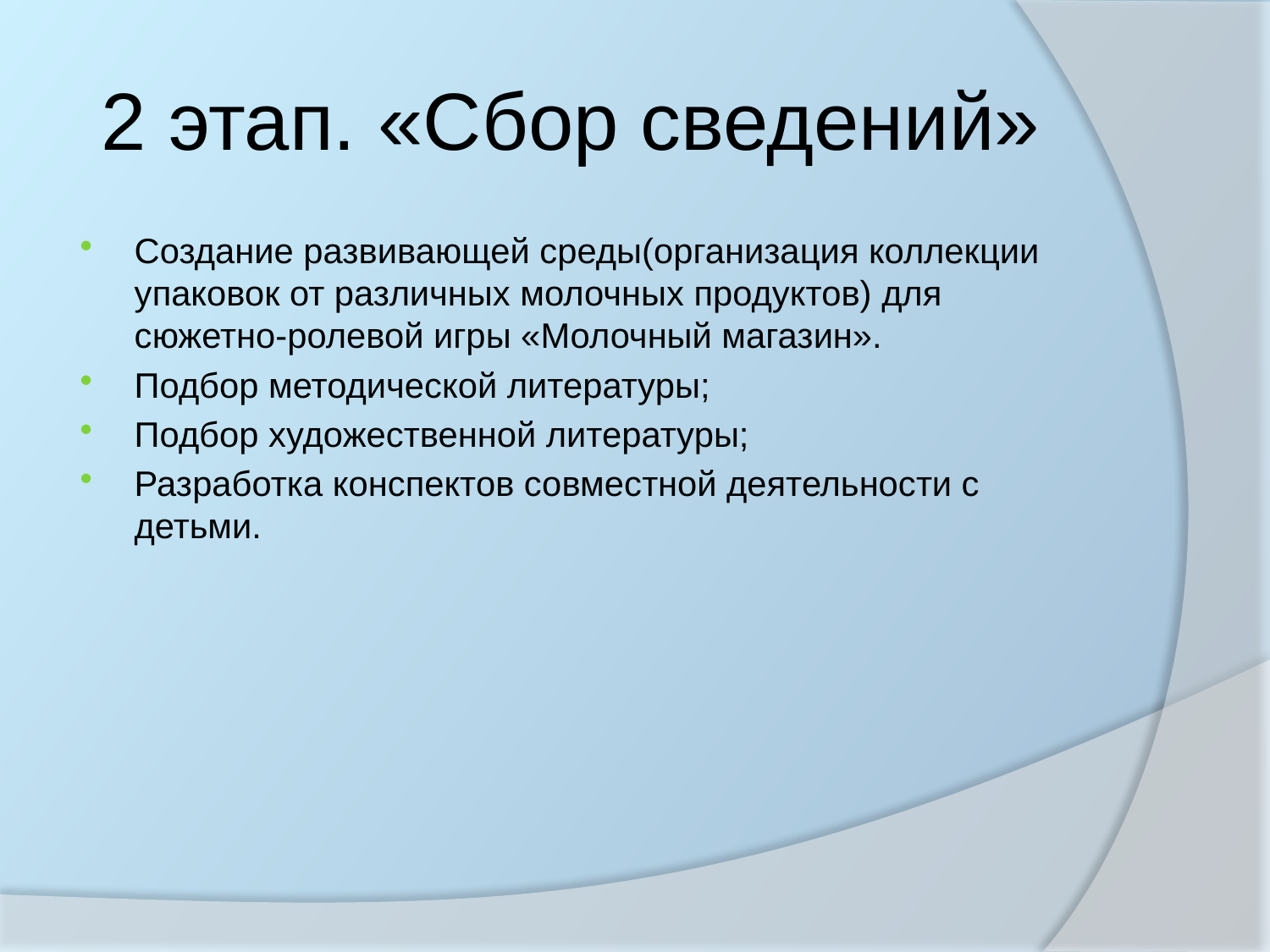

# 2 этап. «Сбор сведений»
Создание развивающей среды(организация коллекции упаковок от различных молочных продуктов) для сюжетно-ролевой игры «Молочный магазин».
Подбор методической литературы;
Подбор художественной литературы;
Разработка конспектов совместной деятельности с детьми.